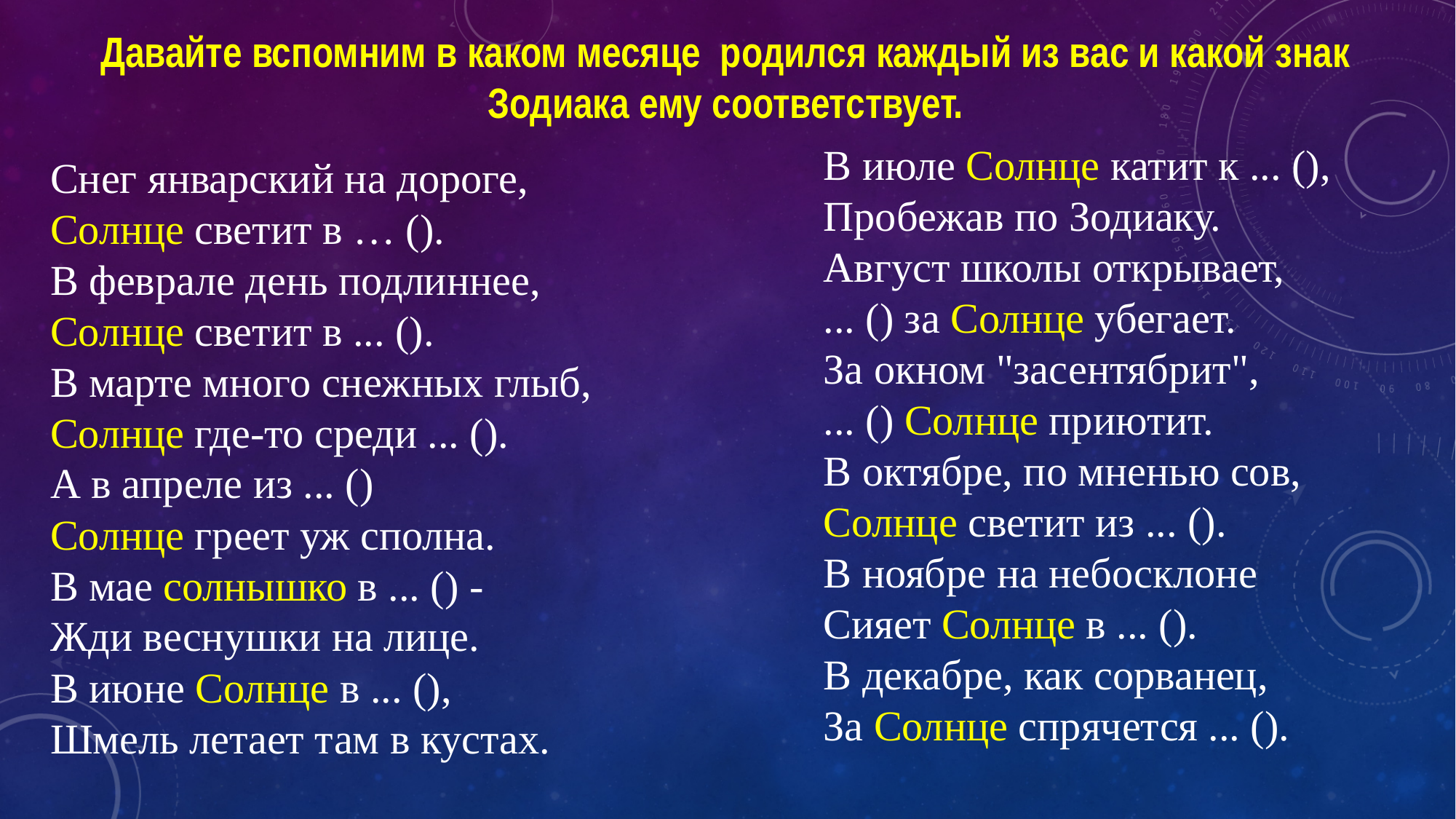

Давайте вспомним в каком месяце  родился каждый из вас и какой знак Зодиака ему соответствует.
В июле Солнце катит к ... (),
Пробежав по Зодиаку.
Август школы открывает,
... () за Солнце убегает.
За окном "засентябрит",
... () Солнце приютит.
В октябре, по мненью сов,
Солнце светит из ... ().
В ноябре на небосклоне
Сияет Солнце в ... ().
В декабре, как сорванец,
За Солнце спрячется ... ().
Снег январский на дороге,
Солнце светит в … ().
В феврале день подлиннее,
Солнце светит в ... ().
В марте много снежных глыб,
Солнце где-то среди ... ().
А в апреле из ... ()
Солнце греет уж сполна.
В мае солнышко в ... () -
Жди веснушки на лице.
В июне Солнце в ... (),
Шмель летает там в кустах.